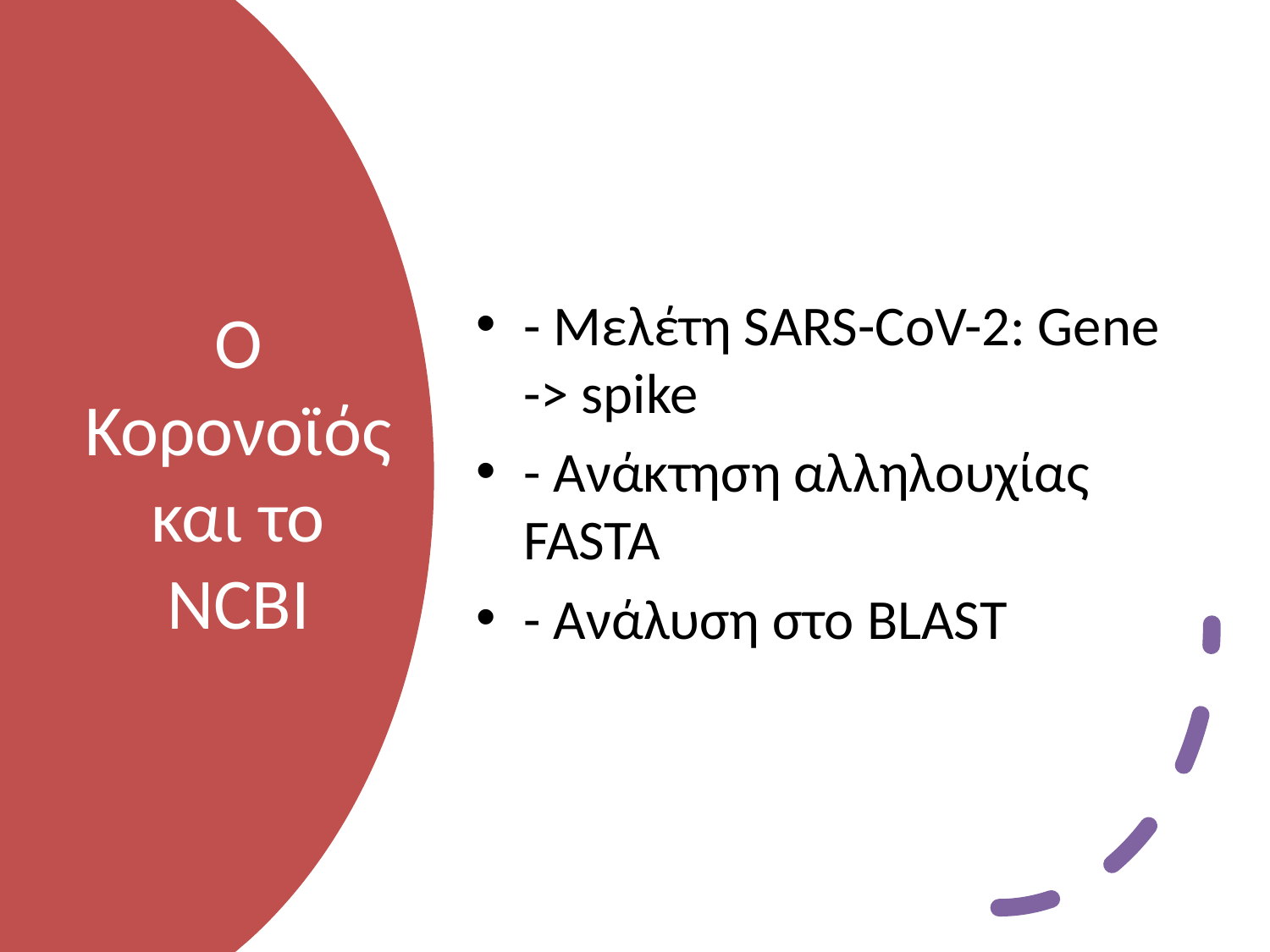

- Μελέτη SARS-CoV-2: Gene -> spike
- Ανάκτηση αλληλουχίας FASTA
- Ανάλυση στο BLAST
# Ο Κορονοϊός και το NCBI